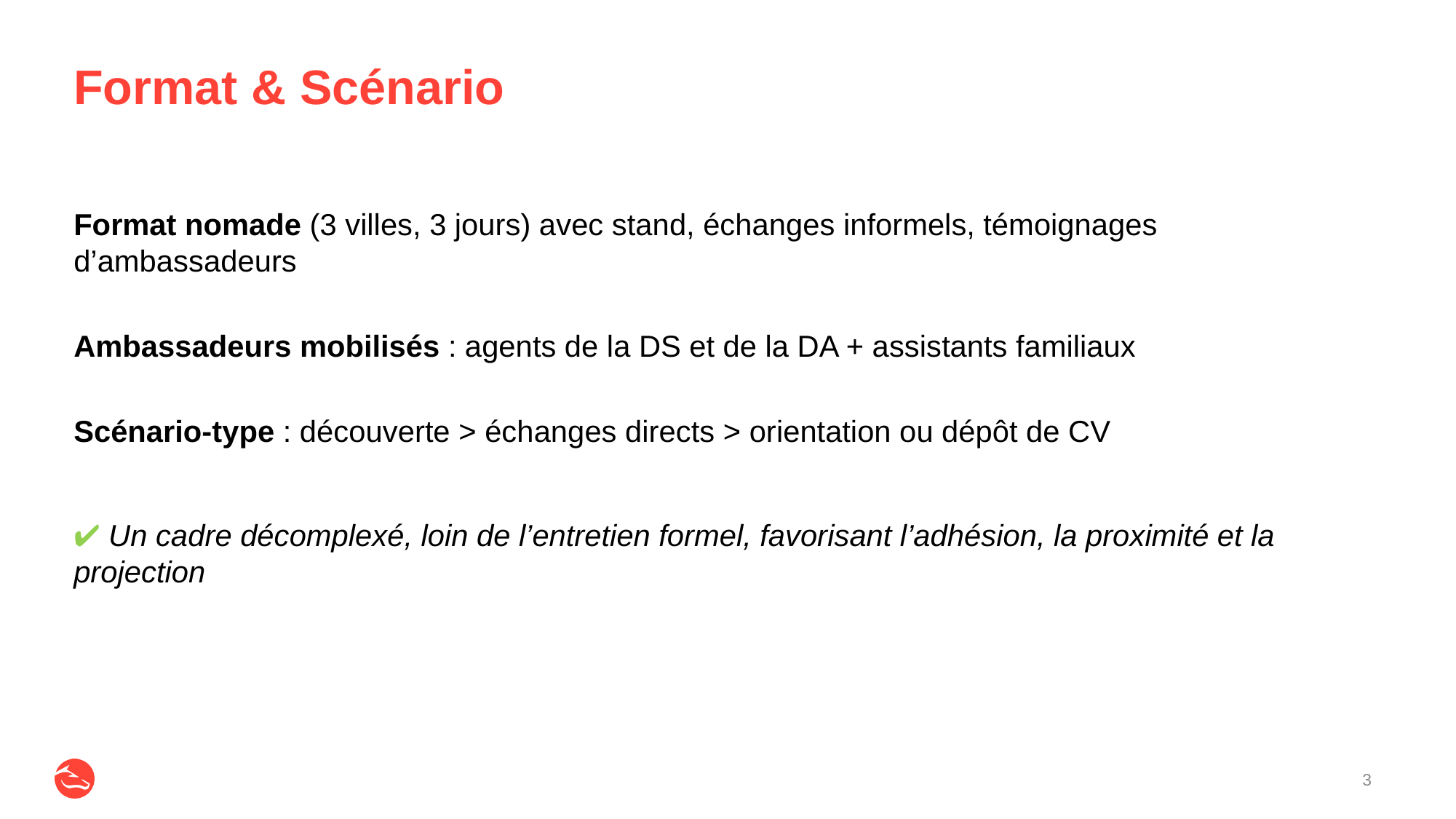

Format & Scénario

Format nomade (3 villes, 3 jours) avec stand, échanges informels, témoignages d’ambassadeurs

Ambassadeurs mobilisés : agents de la DS et de la DA + assistants familiaux

Scénario-type : découverte > échanges directs > orientation ou dépôt de CV

✔ Un cadre décomplexé, loin de l’entretien formel, favorisant l’adhésion, la proximité et la projection

3